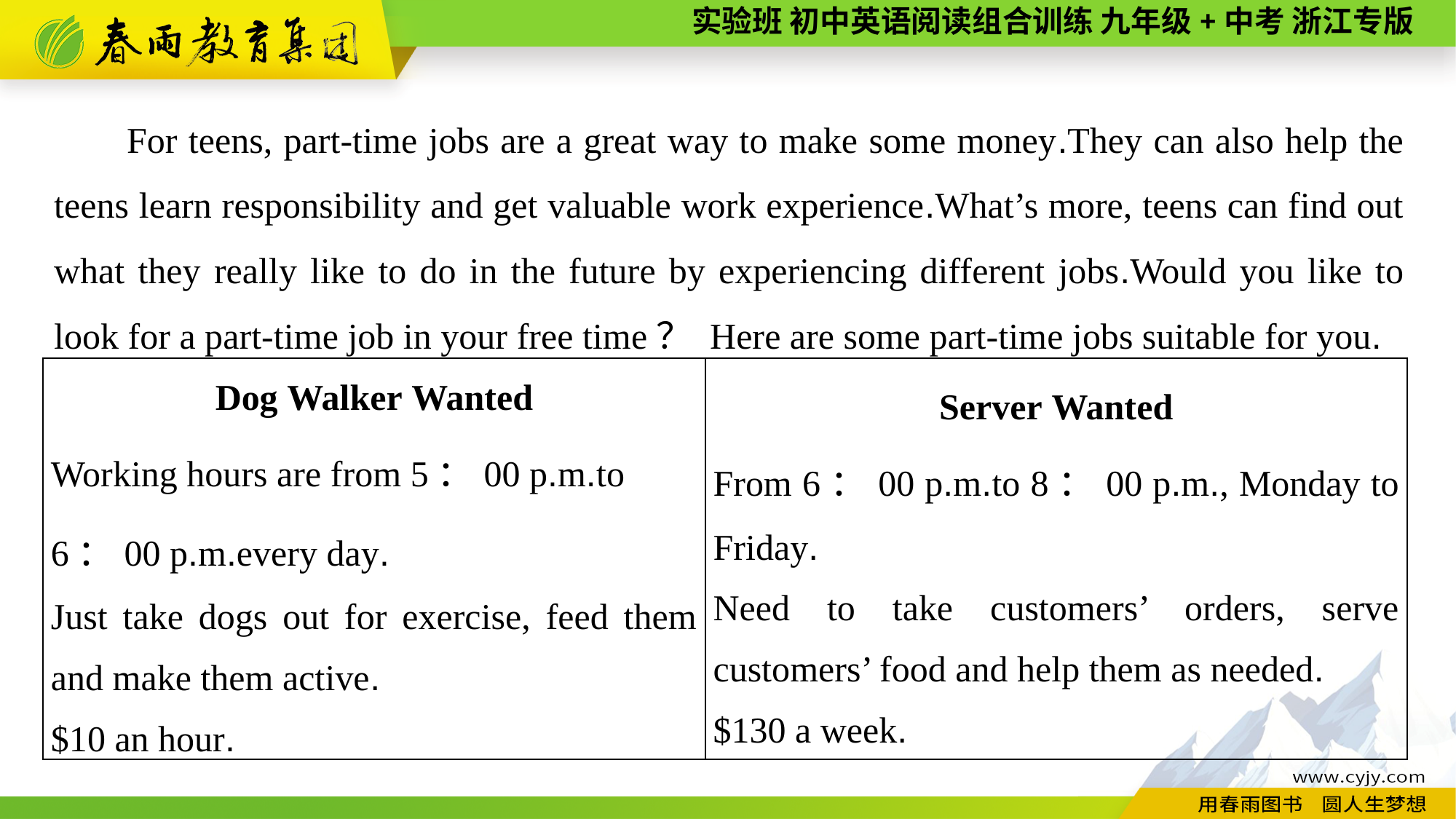

For teens, part-time jobs are a great way to make some money.They can also help the teens learn responsibility and get valuable work experience.What’s more, teens can find out what they really like to do in the future by experiencing different jobs.Would you like to look for a part-time job in your free time？ Here are some part-time jobs suitable for you.
| Dog Walker Wanted Working hours are from 5：00 p.m.to 6：00 p.m.every day. Just take dogs out for exercise, feed them and make them active. $10 an hour. | Server Wanted From 6：00 p.m.to 8：00 p.m., Monday to Friday. Need to take customers’ orders, serve customers’ food and help them as needed. $130 a week. |
| --- | --- |